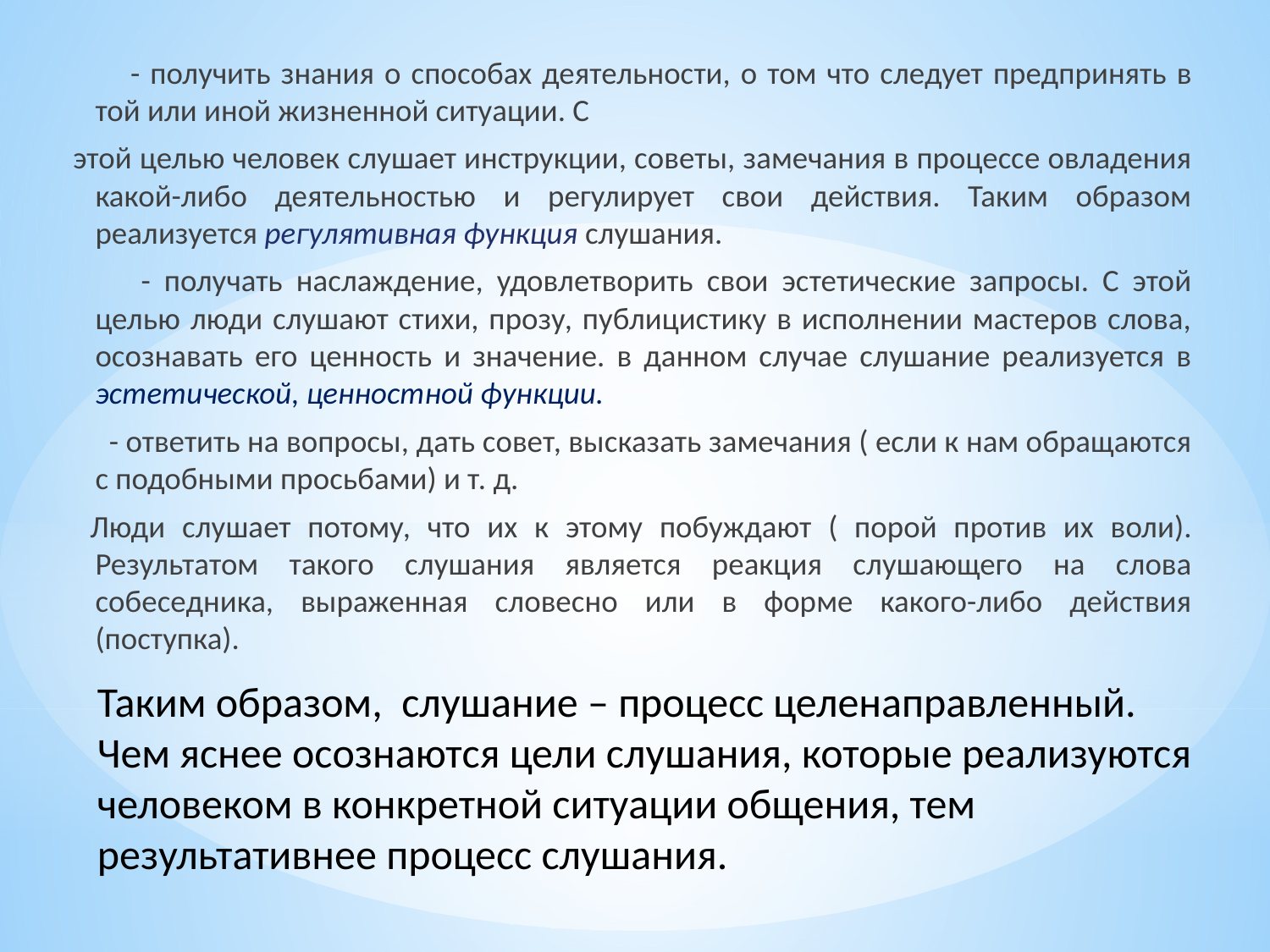

- получить знания о способах деятельности, о том что следует предпринять в той или иной жизненной ситуации. С
этой целью человек слушает инструкции, советы, замечания в процессе овладения какой-либо деятельностью и регулирует свои действия. Таким образом реализуется регулятивная функция слушания.
     - получать наслаждение, удовлетворить свои эстетические запросы. С этой целью люди слушают стихи, прозу, публицистику в исполнении мастеров слова, осознавать его ценность и значение. в данном случае слушание реализуется в эстетической, ценностной функции.
     - ответить на вопросы, дать совет, высказать замечания ( если к нам обращаются с подобными просьбами) и т. д.
 Люди слушает потому, что их к этому побуждают ( порой против их воли). Результатом такого слушания является реакция слушающего на слова собеседника, выраженная словесно или в форме какого-либо действия (поступка).

Таким образом,  слушание – процесс целенаправленный. Чем яснее осознаются цели слушания, которые реализуются человеком в конкретной ситуации общения, тем результативнее процесс слушания.